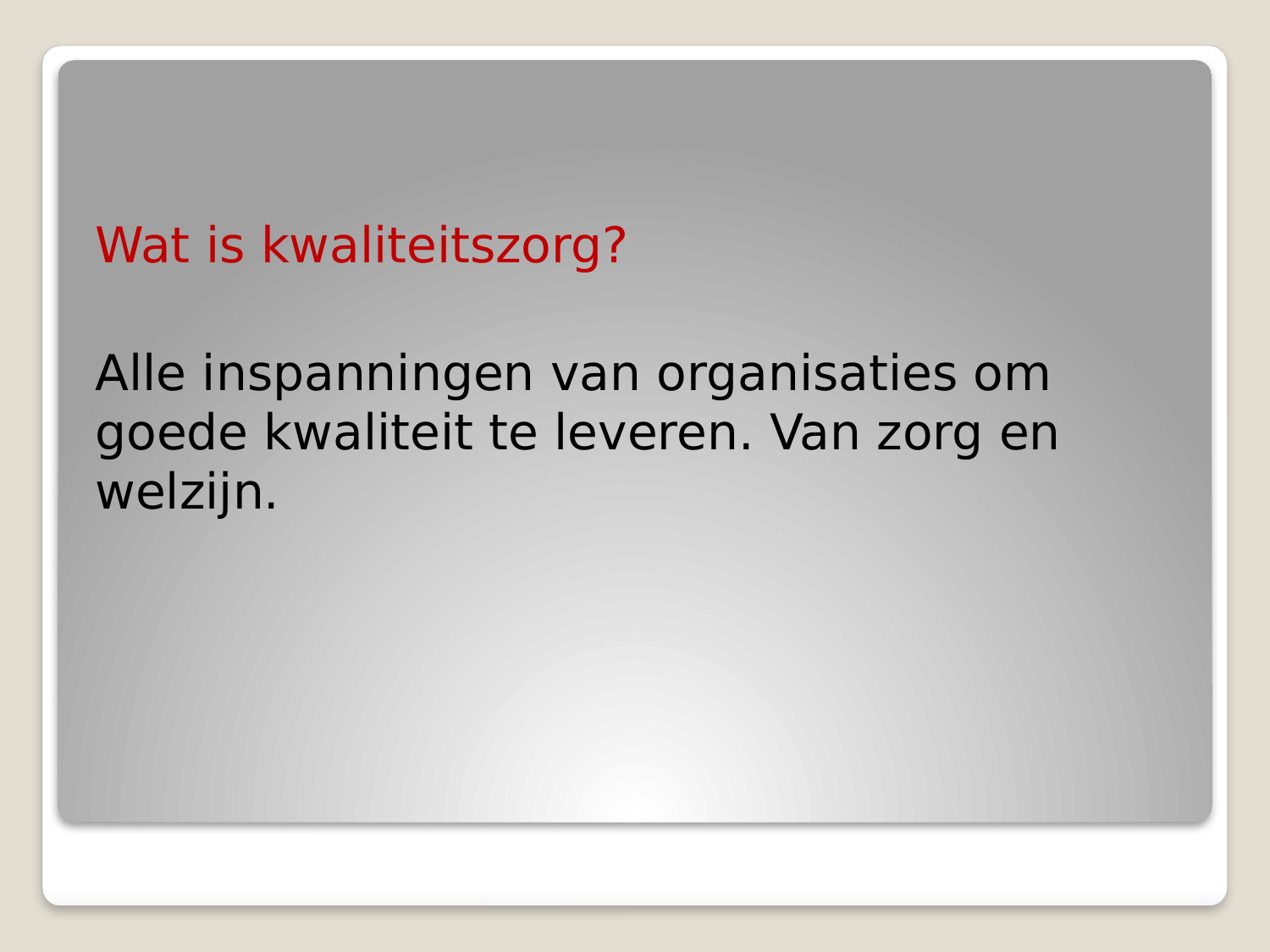

Wat is kwaliteitszorg?

Alle inspanningen van organisaties om goede kwaliteit te leveren. Van zorg en welzijn.
#